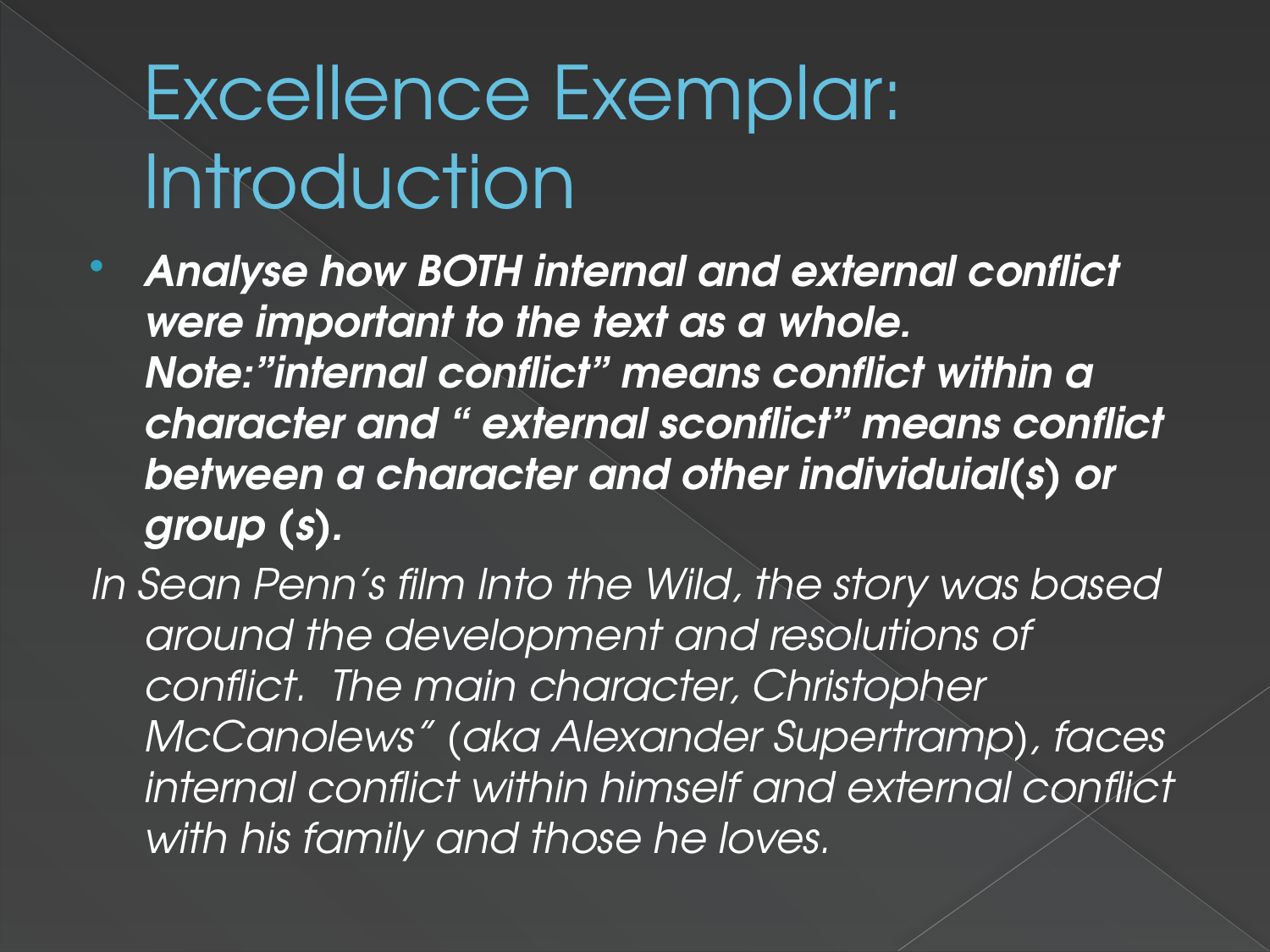

# Excellence Exemplar: Introduction
Analyse how BOTH internal and external conflict were important to the text as a whole.  Note:”internal conflict” means conflict within a character and “ external sconflict” means conflict between a character and other individuial(s) or group (s).
In Sean Penn’s film Into the Wild, the story was based around the development and resolutions of conflict.  The main character, Christopher McCanolews” (aka Alexander Supertramp), faces internal conflict within himself and external conflict with his family and those he loves.